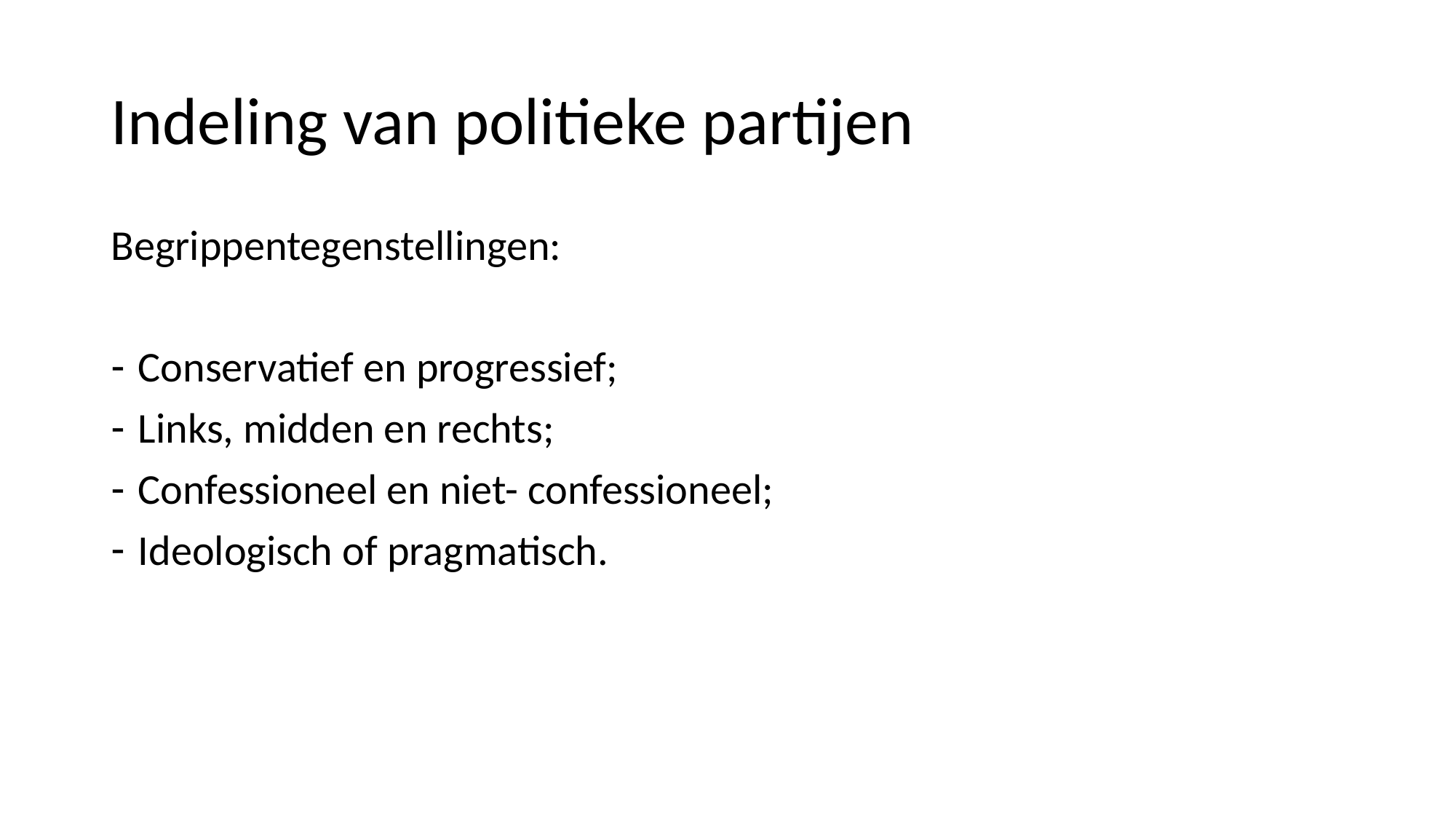

# Indeling van politieke partijen
Begrippentegenstellingen:

Conservatief en progressief;
Links, midden en rechts;
Confessioneel en niet- confessioneel;
Ideologisch of pragmatisch.